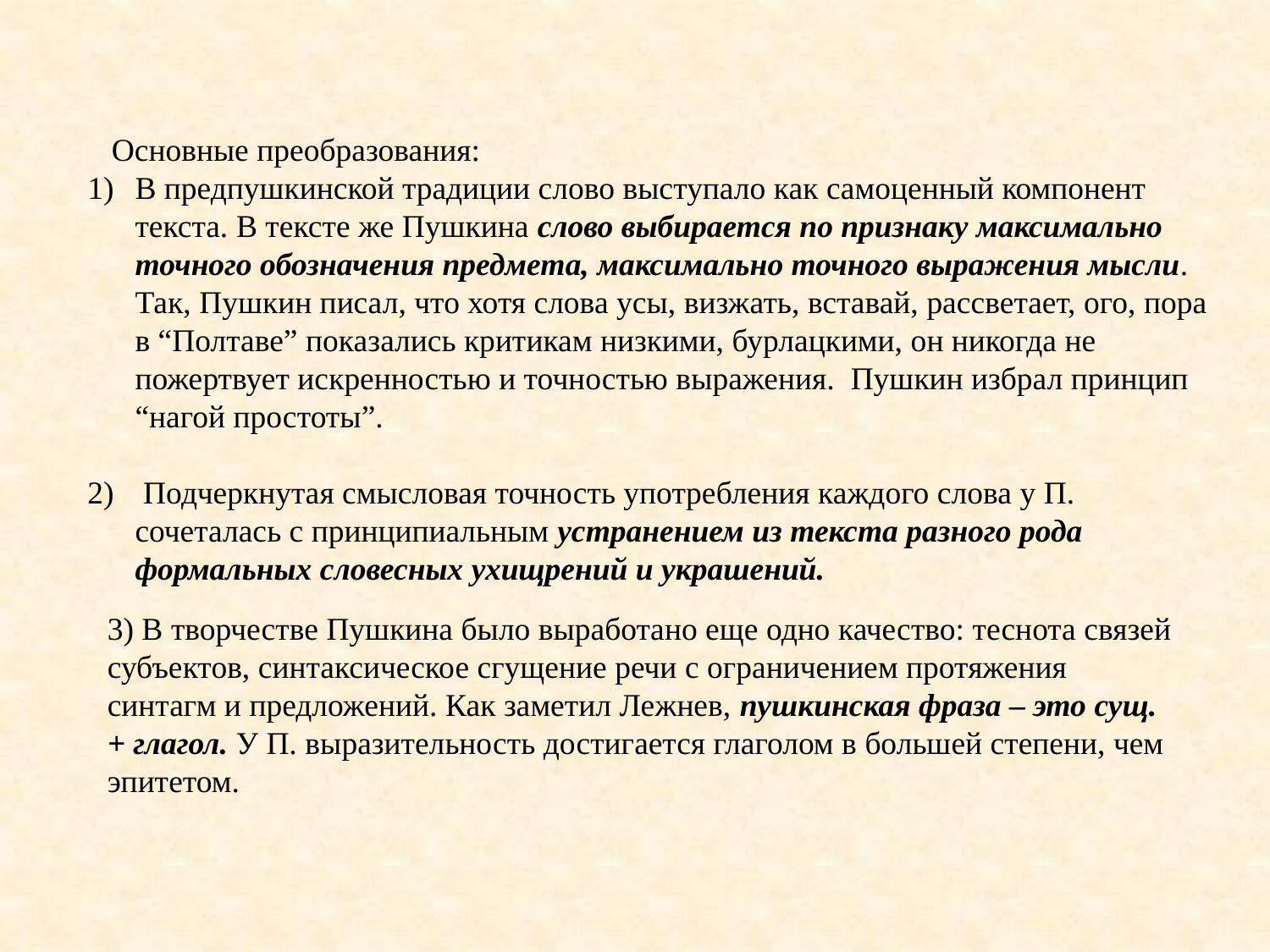

Основные преобразования:
В предпушкинской традиции слово выступало как самоценный компонент текста. В тексте же Пушкина слово выбирается по признаку максимально точного обозначения предмета, максимально точного выражения мысли. Так, Пушкин писал, что хотя слова усы, визжать, вставай, рассветает, ого, пора в “Полтаве” показались критикам низкими, бурлацкими, он никогда не пожертвует искренностью и точностью выражения.  Пушкин избрал принцип “нагой простоты”.

 Подчеркнутая смысловая точность употребления каждого слова у П. сочеталась с принципиальным устранением из текста разного рода формальных словесных ухищрений и украшений.
3) В творчестве Пушкина было выработано еще одно качество: теснота связей субъектов, синтаксическое сгущение речи с ограничением протяжения синтагм и предложений. Как заметил Лежнев, пушкинская фраза – это сущ.+ глагол. У П. выразительность достигается глаголом в большей степени, чем эпитетом.